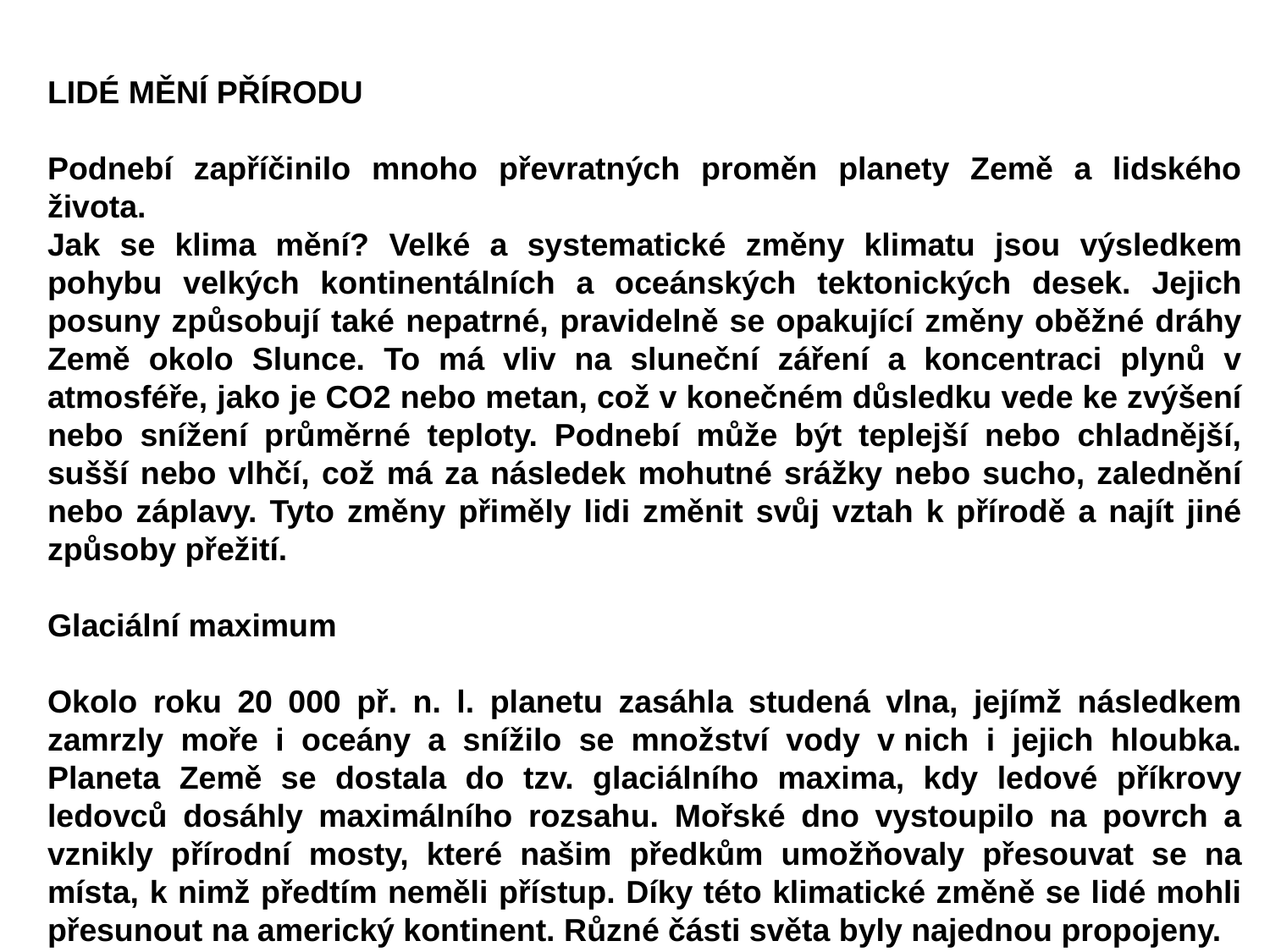

LIDÉ MĚNÍ PŘÍRODU

Podnebí zapříčinilo mnoho převratných proměn planety Země a lidského života.
Jak se klima mění? Velké a systematické změny klimatu jsou výsledkem pohybu velkých kontinentálních a oceánských tektonických desek. Jejich posuny způsobují také nepatrné, pravidelně se opakující změny oběžné dráhy Země okolo Slunce. To má vliv na sluneční záření a koncentraci plynů v atmosféře, jako je CO2 nebo metan, což v konečném důsledku vede ke zvýšení nebo snížení průměrné teploty. Podnebí může být teplejší nebo chladnější, sušší nebo vlhčí, což má za následek mohutné srážky nebo sucho, zalednění nebo záplavy. Tyto změny přiměly lidi změnit svůj vztah k přírodě a najít jiné způsoby přežití.

Glaciální maximum

Okolo roku 20 000 př. n. l. planetu zasáhla studená vlna, jejímž následkem zamrzly moře i oceány a snížilo se množství vody v nich i jejich hloubka. Planeta Země se dostala do tzv. glaciálního maxima, kdy ledové příkrovy ledovců dosáhly maximálního rozsahu. Mořské dno vystoupilo na povrch a vznikly přírodní mosty, které našim předkům umožňovaly přesouvat se na místa, k nimž předtím neměli přístup. Díky této klimatické změně se lidé mohli přesunout na americký kontinent. Různé části světa byly najednou propojeny.